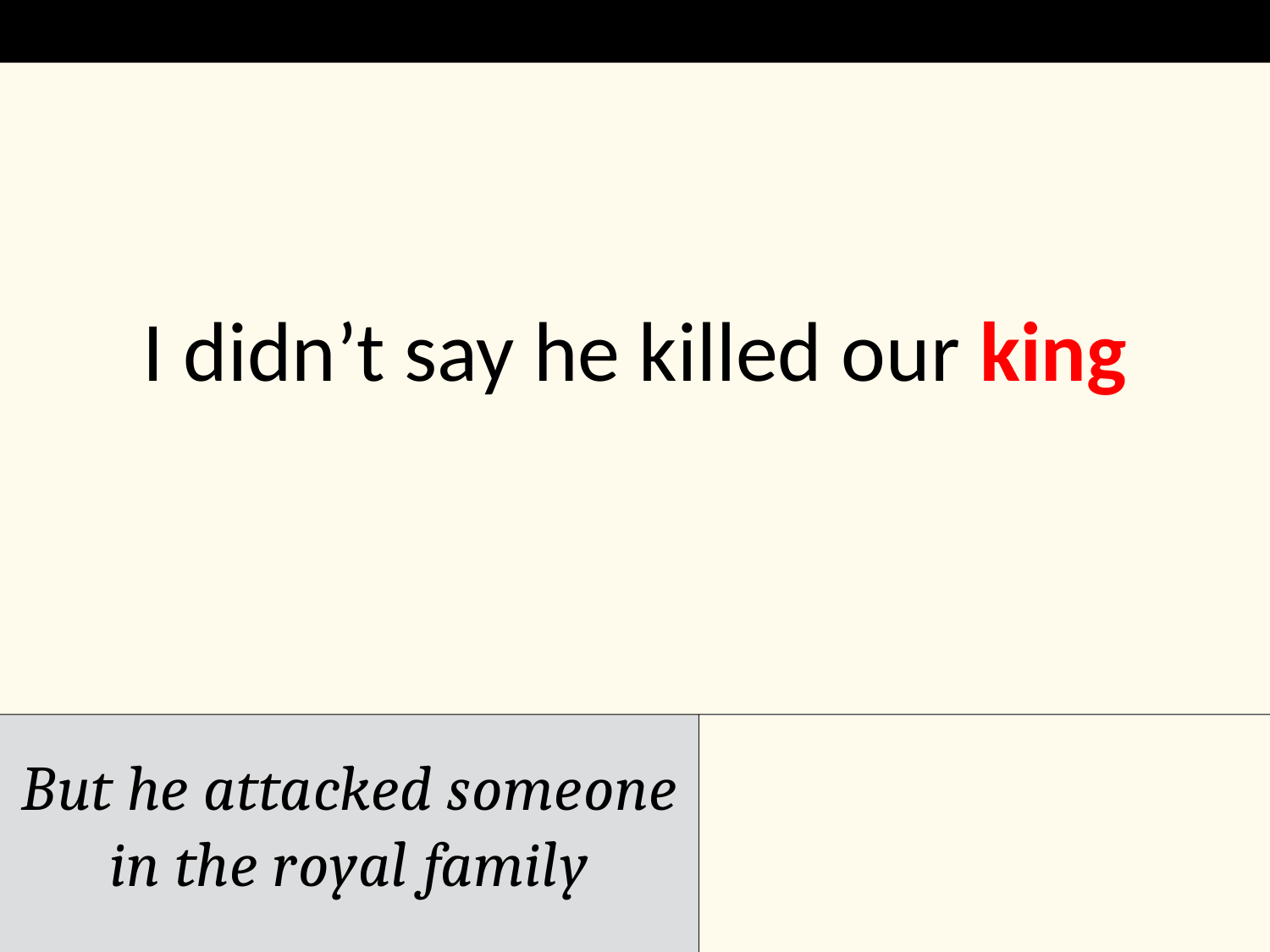

I didn’t say he killed our king
But he attacked someone in the royal family